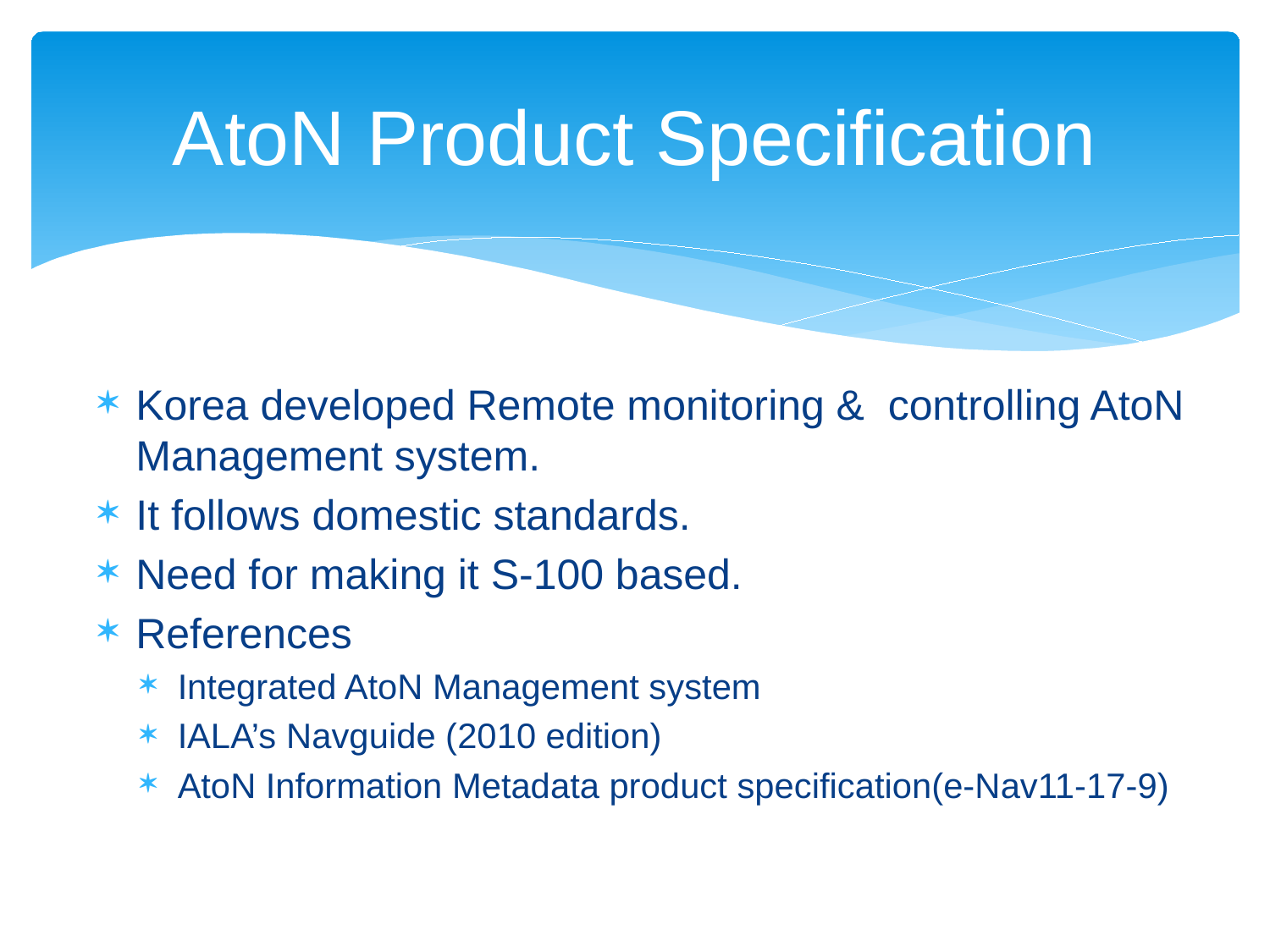

# AtoN Product Specification
Korea developed Remote monitoring &  controlling AtoN Management system.
It follows domestic standards.
Need for making it S-100 based.
References
Integrated AtoN Management system
IALA’s Navguide (2010 edition)
AtoN Information Metadata product specification(e-Nav11-17-9)